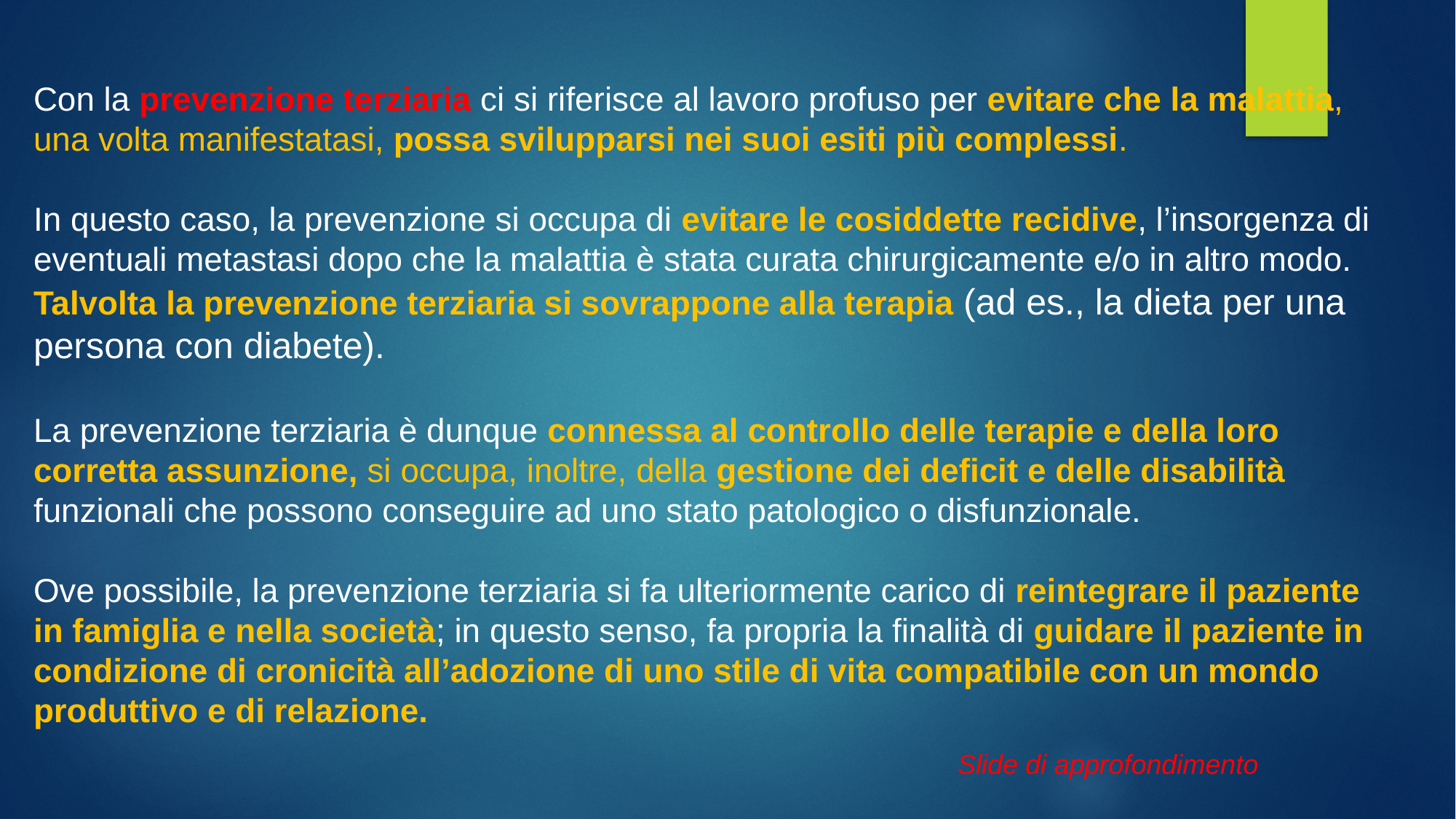

Con la prevenzione terziaria ci si riferisce al lavoro profuso per evitare che la malattia, una volta manifestatasi, possa svilupparsi nei suoi esiti più complessi.

In questo caso, la prevenzione si occupa di evitare le cosiddette recidive, l’insorgenza di eventuali metastasi dopo che la malattia è stata curata chirurgicamente e/o in altro modo. Talvolta la prevenzione terziaria si sovrappone alla terapia (ad es., la dieta per una persona con diabete).

La prevenzione terziaria è dunque connessa al controllo delle terapie e della loro corretta assunzione, si occupa, inoltre, della gestione dei deficit e delle disabilità funzionali che possono conseguire ad uno stato patologico o disfunzionale.

Ove possibile, la prevenzione terziaria si fa ulteriormente carico di reintegrare il paziente in famiglia e nella società; in questo senso, fa propria la finalità di guidare il paziente in condizione di cronicità all’adozione di uno stile di vita compatibile con un mondo produttivo e di relazione.
Slide di approfondimento